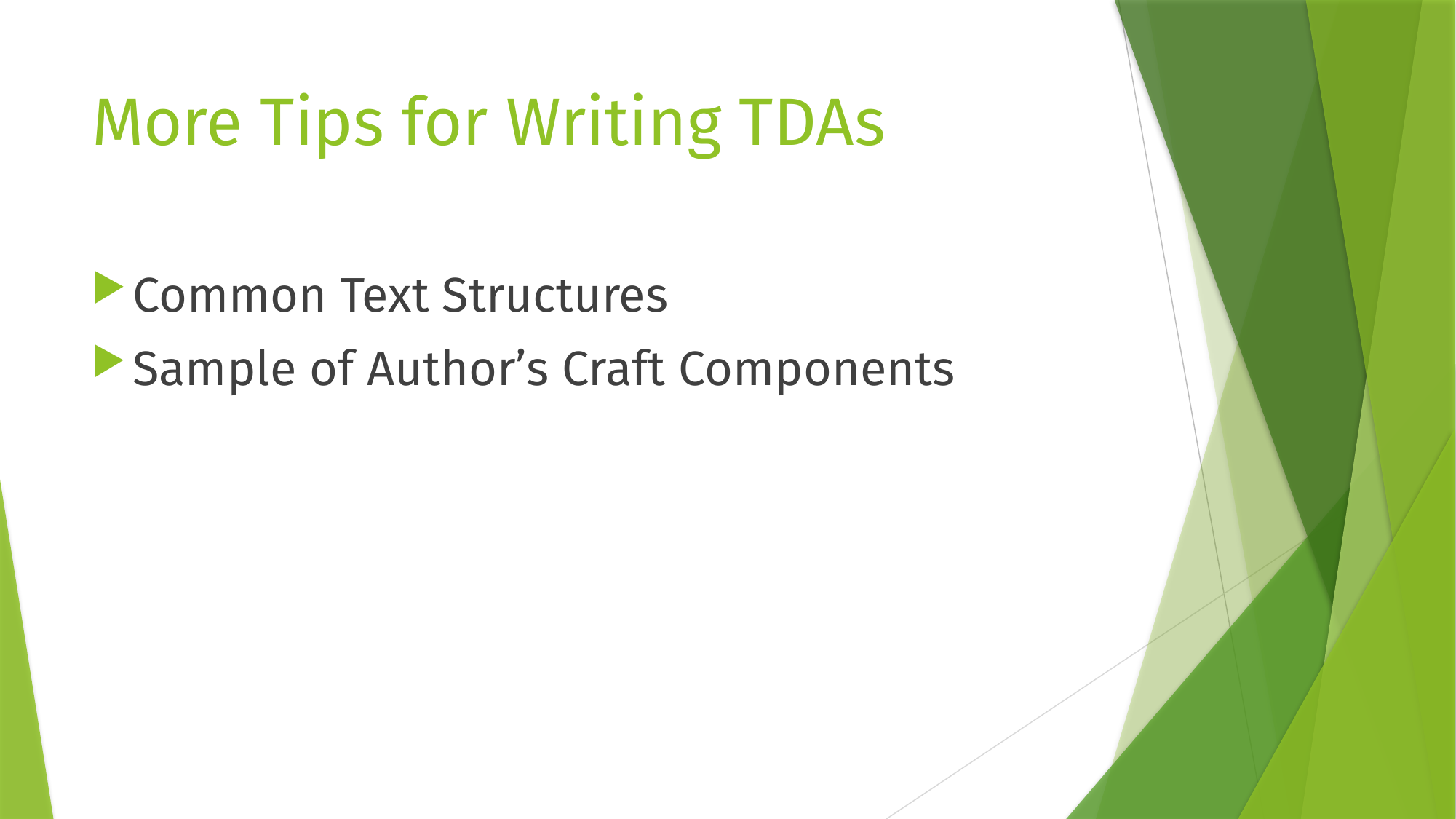

# More Tips for Writing TDAs
Common Text Structures
Sample of Author’s Craft Components